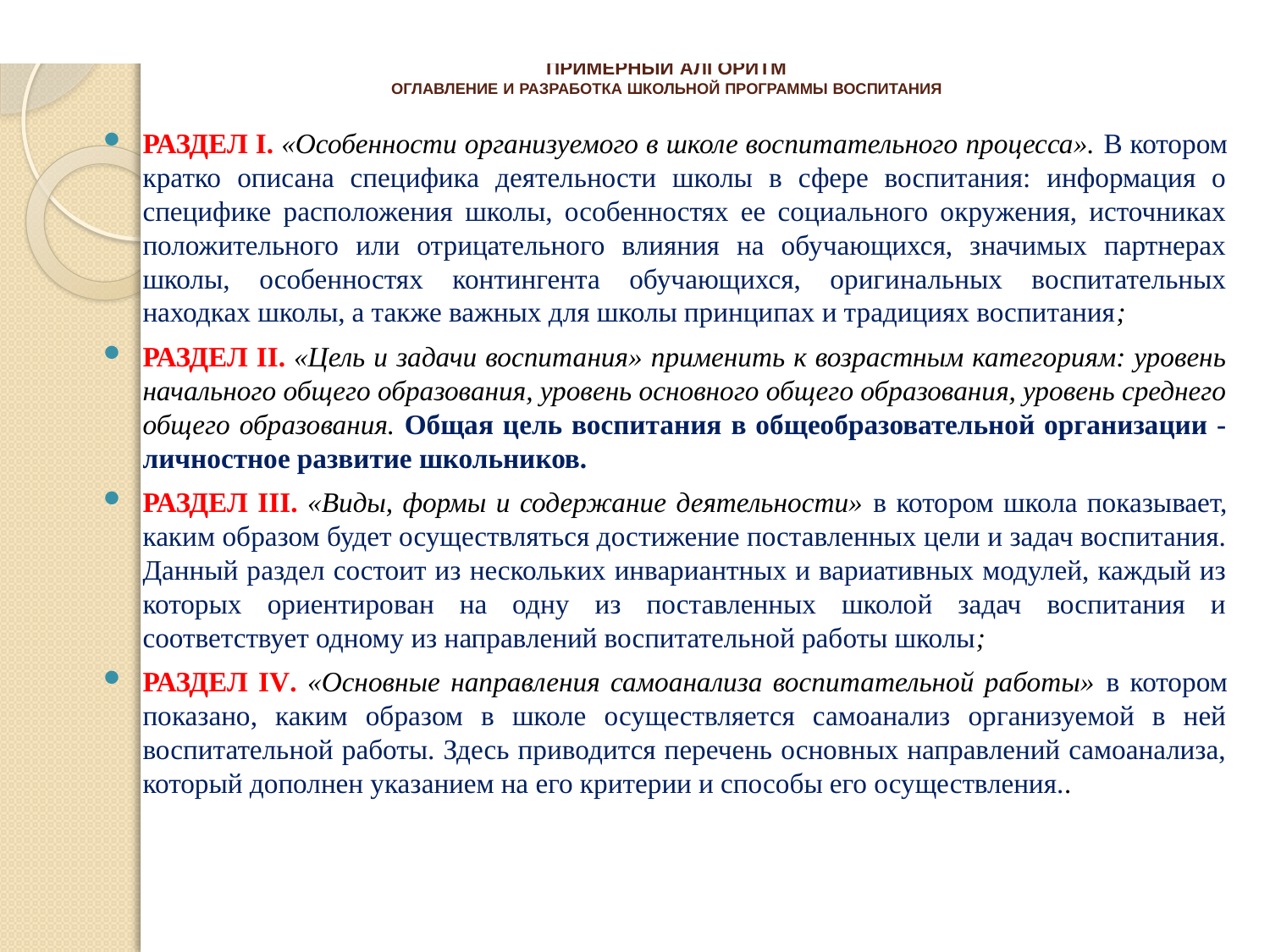

# ПРИМЕРНЫЙ АЛГОРИТМ ОГЛАВЛЕНИЕ И РАЗРАБОТКА ШКОЛЬНОЙ ПРОГРАММЫ ВОСПИТАНИЯ
РАЗДЕЛ I. «Особенности организуемого в школе воспитательного процесса». В котором кратко описана специфика деятельности школы в сфере воспитания: информация о специфике расположения школы, особенностях ее социального окружения, источниках положительного или отрицательного влияния на обучающихся, значимых партнерах школы, особенностях контингента обучающихся, оригинальных воспитательных находках школы, а также важных для школы принципах и традициях воспитания;
РАЗДЕЛ II. «Цель и задачи воспитания» применить к возрастным категориям: уровень начального общего образования, уровень основного общего образования, уровень среднего общего образования. Общая цель воспитания в общеобразовательной организации - личностное развитие школьников.
РАЗДЕЛ III. «Виды, формы и содержание деятельности» в котором школа показывает, каким образом будет осуществляться достижение поставленных цели и задач воспитания. Данный раздел состоит из нескольких инвариантных и вариативных модулей, каждый из которых ориентирован на одну из поставленных школой задач воспитания и соответствует одному из направлений воспитательной работы школы;
РАЗДЕЛ IV. «Основные направления самоанализа воспитательной работы» в котором показано, каким образом в школе осуществляется самоанализ организуемой в ней воспитательной работы. Здесь приводится перечень основных направлений самоанализа, который дополнен указанием на его критерии и способы его осуществления..